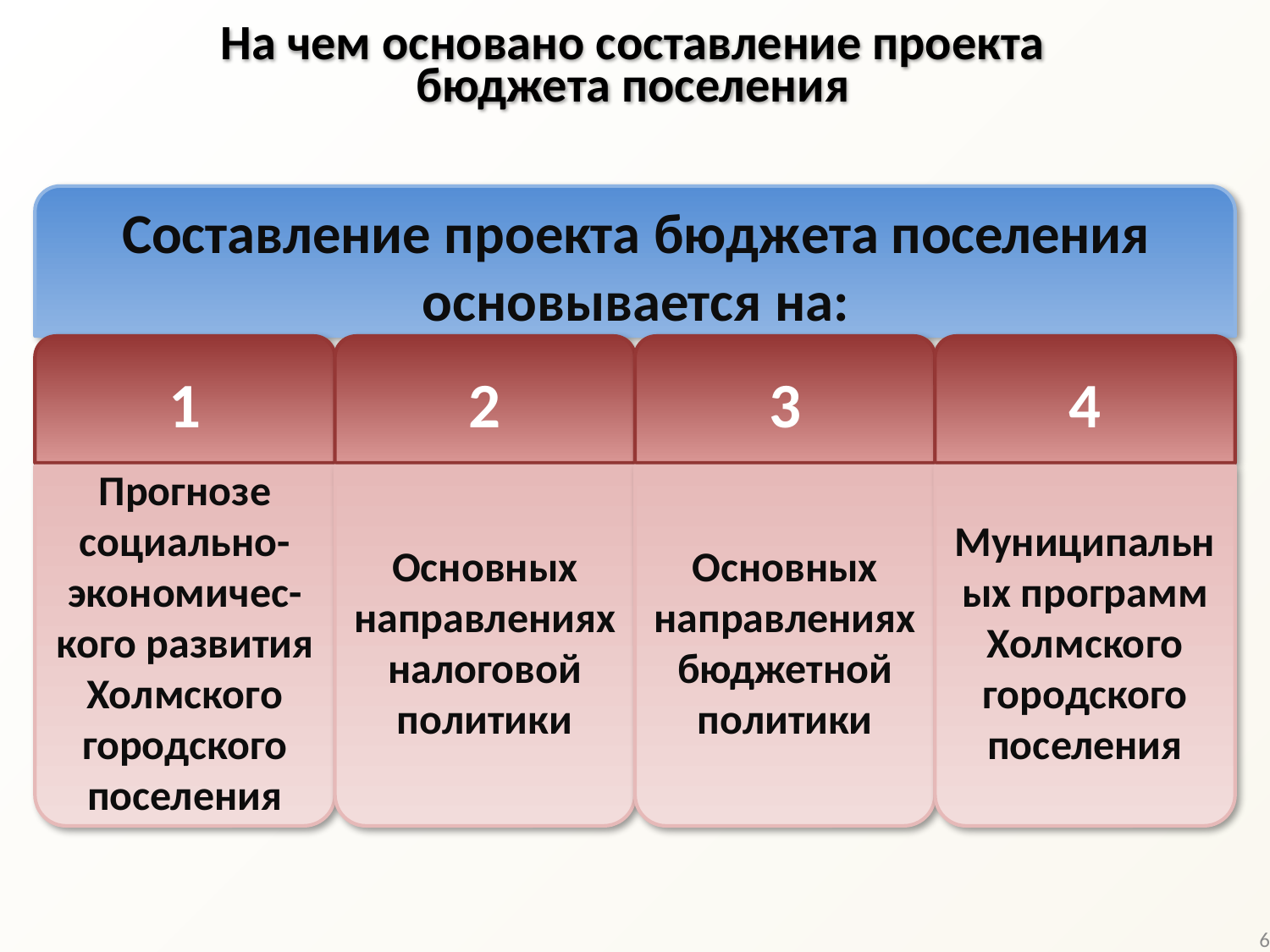

На чем основано составление проекта
бюджета поселения
Составление проекта бюджета поселения основывается на:
1
2
3
4
Прогнозе социально-экономичес-кого развития Холмского городского поселения
Основных направлениях налоговой политики
Основных направлениях бюджетной политики
Муниципальных программ Холмского городского поселения
6